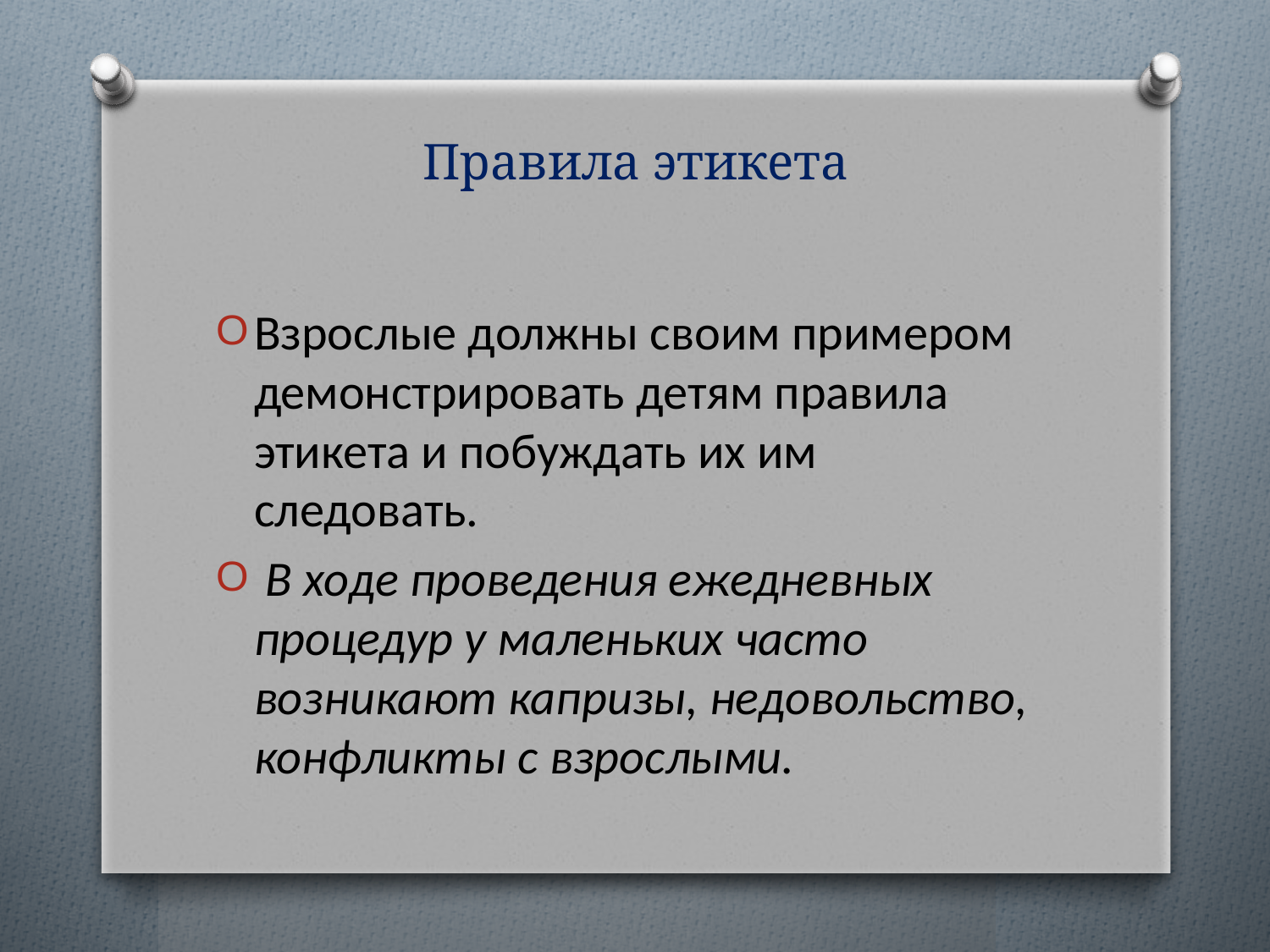

# Правила этикета
Взрослые должны своим примером демонстрировать детям правила этикета и побуждать их им следовать.
 В ходе проведения ежедневных процедур у маленьких часто возникают капризы, недовольство, конфликты с взрослыми.